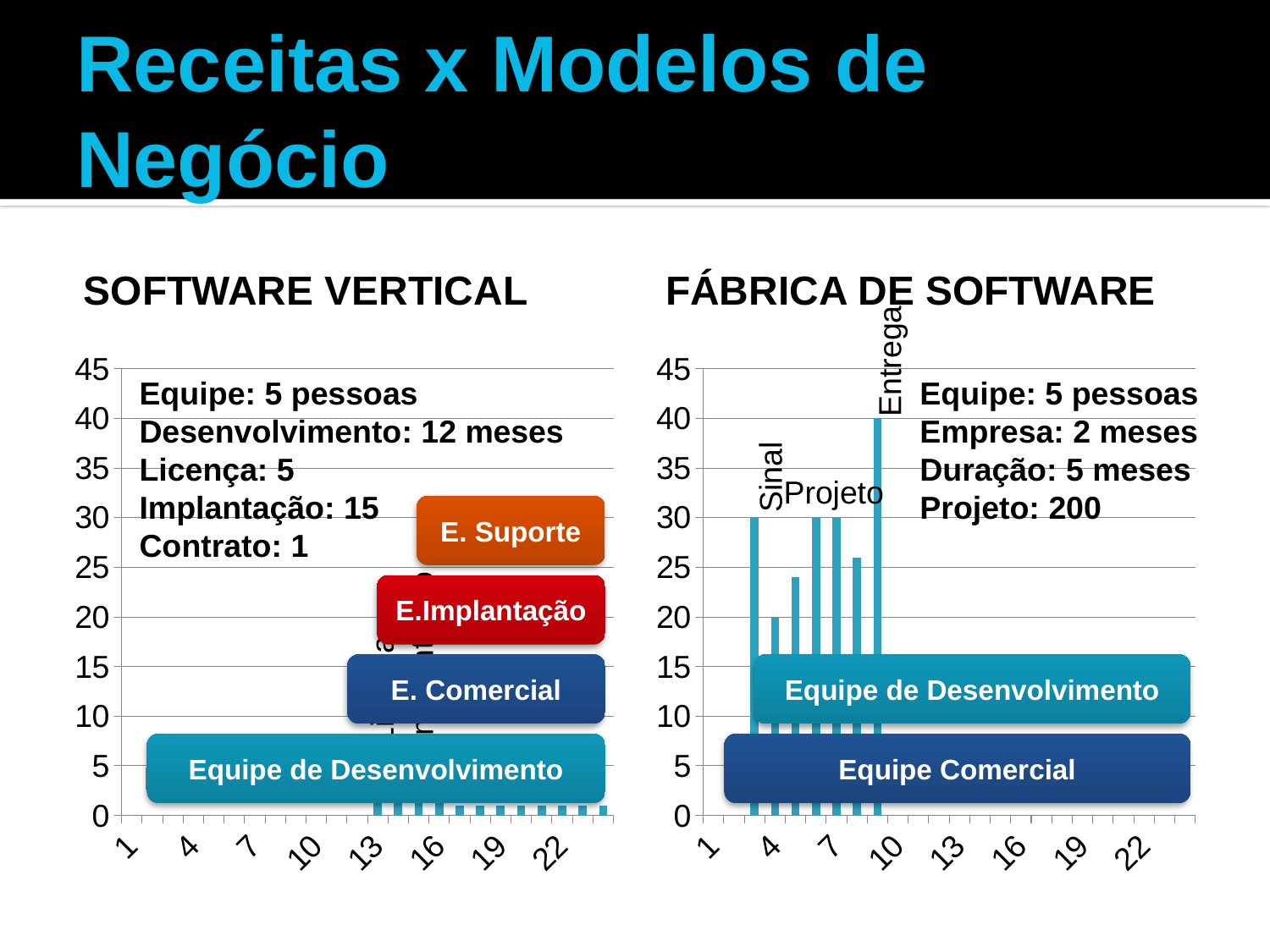

# Receitas x Modelos de Negócio
SOFTWARE VERTICAL
FÁBRICA DE SOFTWARE
Entrega

### Chart

| Category | Receitas |
|---|---|
| 1 | 0.0 |
| 2 | 0.0 |
| 3 | 0.0 |
| 4 | 0.0 |
| 5 | 0.0 |
| 6 | 0.0 |
| 7 | 0.0 |
| 8 | 0.0 |
| 9 | 0.0 |
| 10 | 0.0 |
| 11 | 0.0 |
| 12 | 0.0 |
| 13 | 5.0 |
| 14 | 5.0 |
| 15 | 5.0 |
| 16 | 5.0 |
| 17 | 1.0 |
| 18 | 1.0 |
| 19 | 1.0 |
| 20 | 1.0 |
| 21 | 1.0 |
| 22 | 1.0 |
| 23 | 1.0 |
| 24 | 1.0 |

### Chart

| Category | Receitas |
|---|---|
| 1 | 0.0 |
| 2 | 0.0 |
| 3 | 30.0 |
| 4 | 20.0 |
| 5 | 24.0 |
| 6 | 30.0 |
| 7 | 30.0 |
| 8 | 26.0 |
| 9 | 40.0 |
| 10 | 0.0 |
| 11 | 0.0 |
| 12 | 0.0 |
| 13 | 0.0 |
| 14 | 0.0 |
| 15 | 0.0 |
| 16 | 0.0 |
| 17 | 0.0 |
| 18 | 0.0 |
| 19 | 0.0 |
| 20 | 0.0 |
| 21 | 0.0 |
| 22 | 0.0 |
| 23 | 0.0 |
| 24 | 0.0 |
Equipe: 5 pessoas
Desenvolvimento: 12 meses
Licença: 5
Implantação: 15
Contrato: 1
Equipe: 5 pessoas
Empresa: 2 meses
Duração: 5 meses
Projeto: 200
Sinal
Projeto
E. Suporte
E.Implantação
E. Comercial
Equipe de Desenvolvimento
Equipe de Desenvolvimento
Equipe Comercial
Implantação
Licença
Contrato
Desenvolvimento